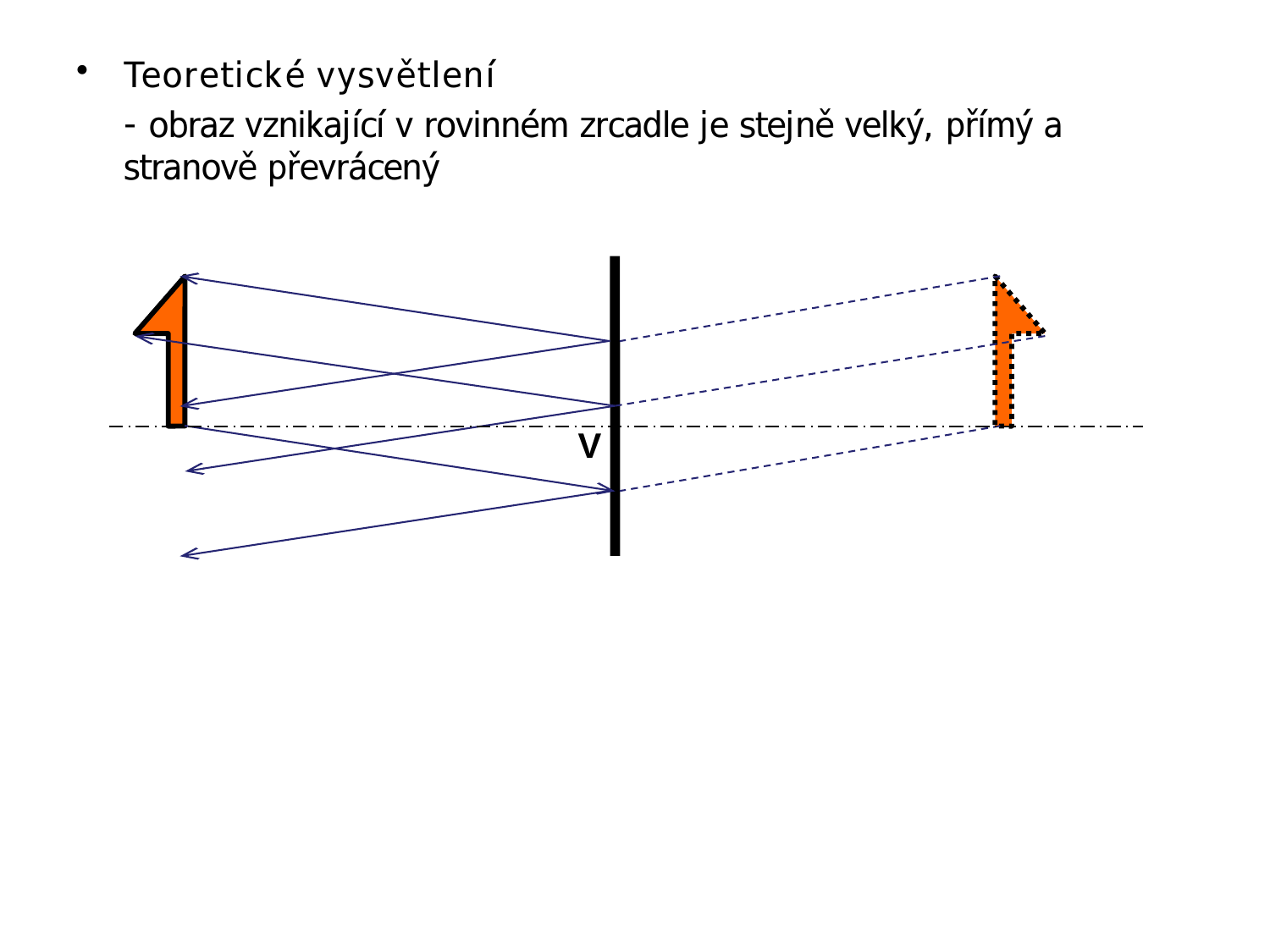

Teoretické vysvětlení
	- obraz vznikající v rovinném zrcadle je stejně velký, přímý a stranově převrácený

V